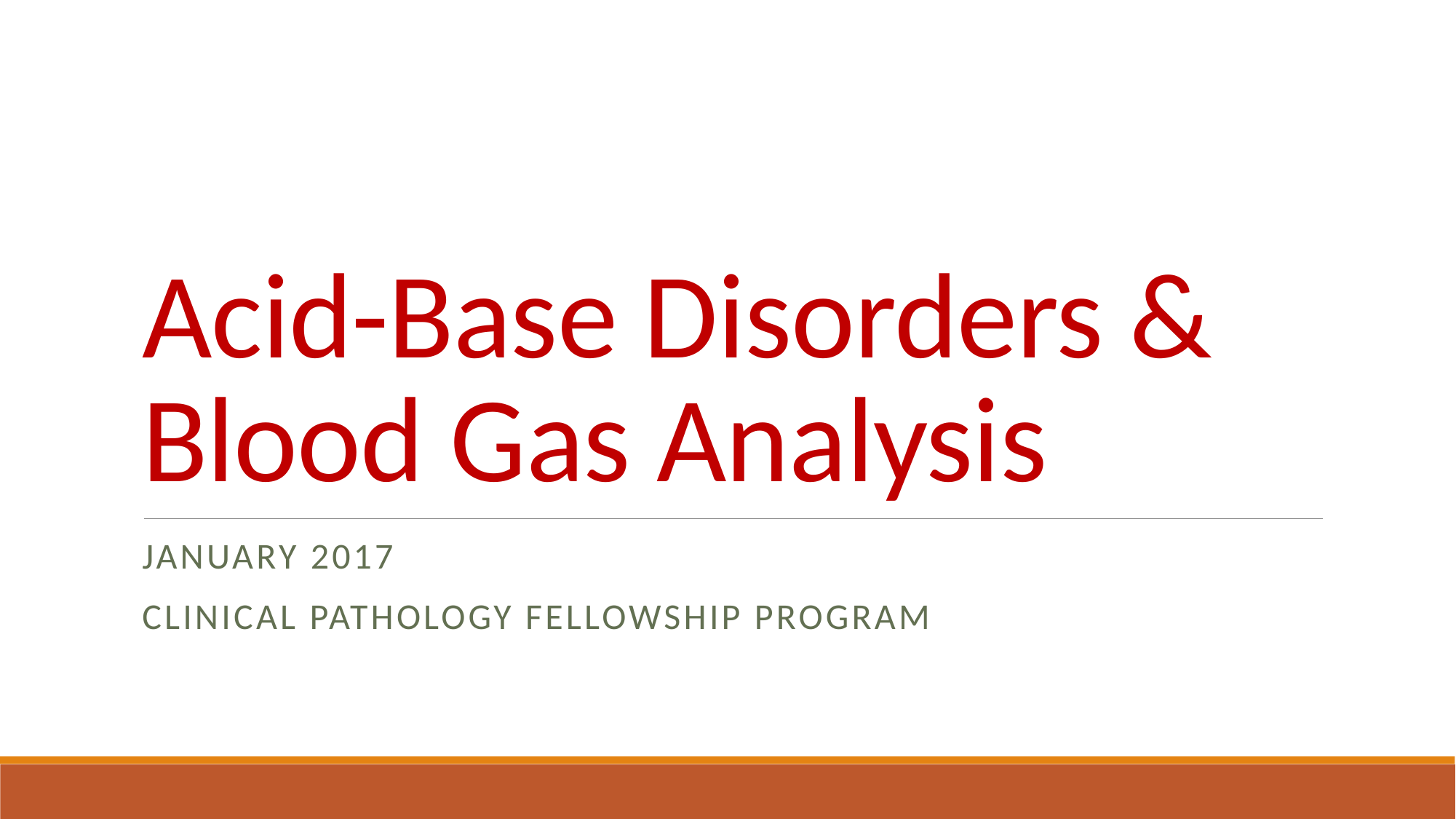

# Acid-Base Disorders & Blood Gas Analysis
January 2017
Clinical Pathology fellowship program